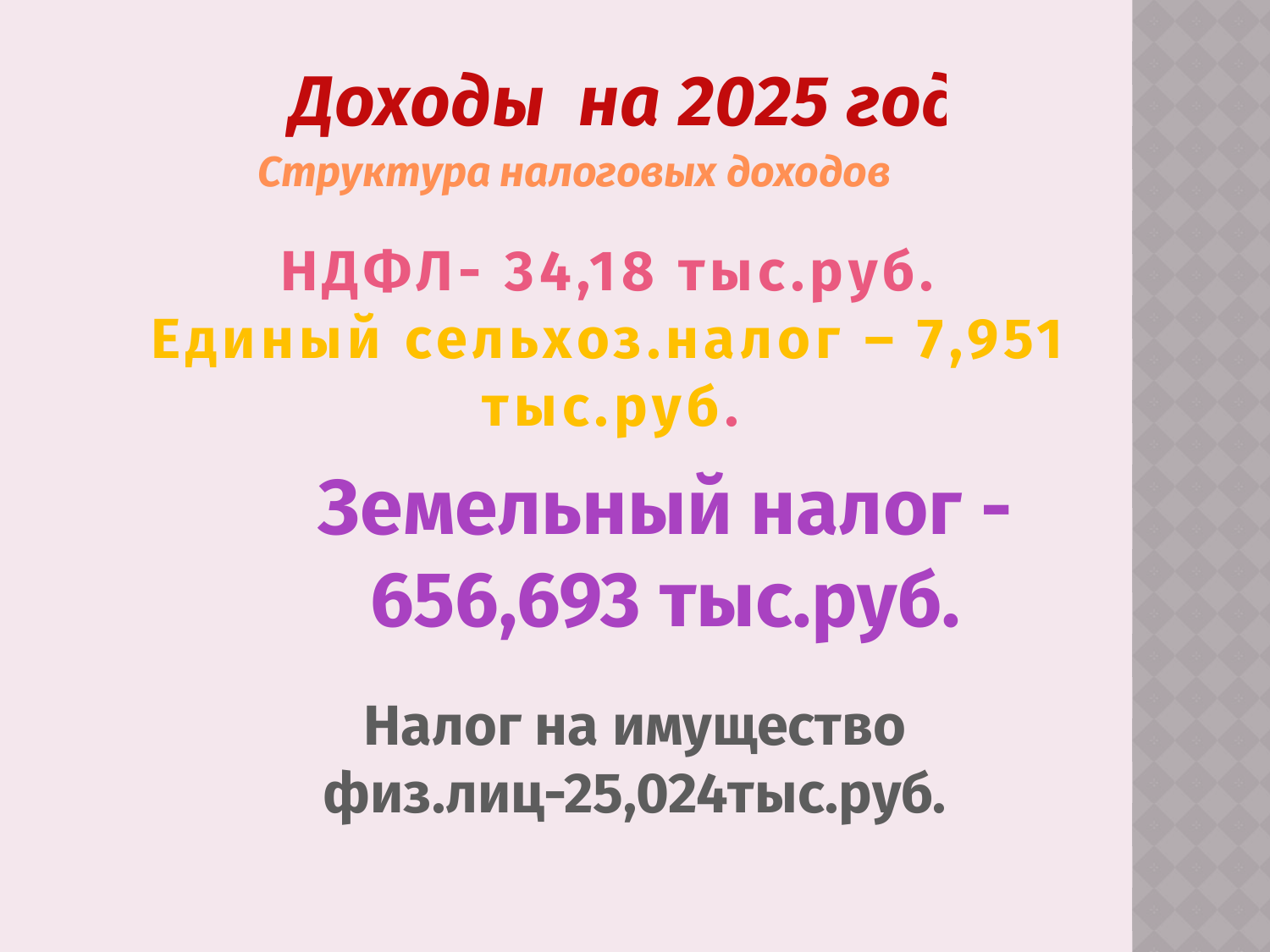

Доходы  на 2025 год
Структура налоговых доходов
НДФЛ- 34,18 тыс.руб.
Единый сельхоз.налог – 7,951 тыс.руб.

Земельный налог -656,693 тыс.руб.

Налог на имущество физ.лиц-25,024тыс.руб.